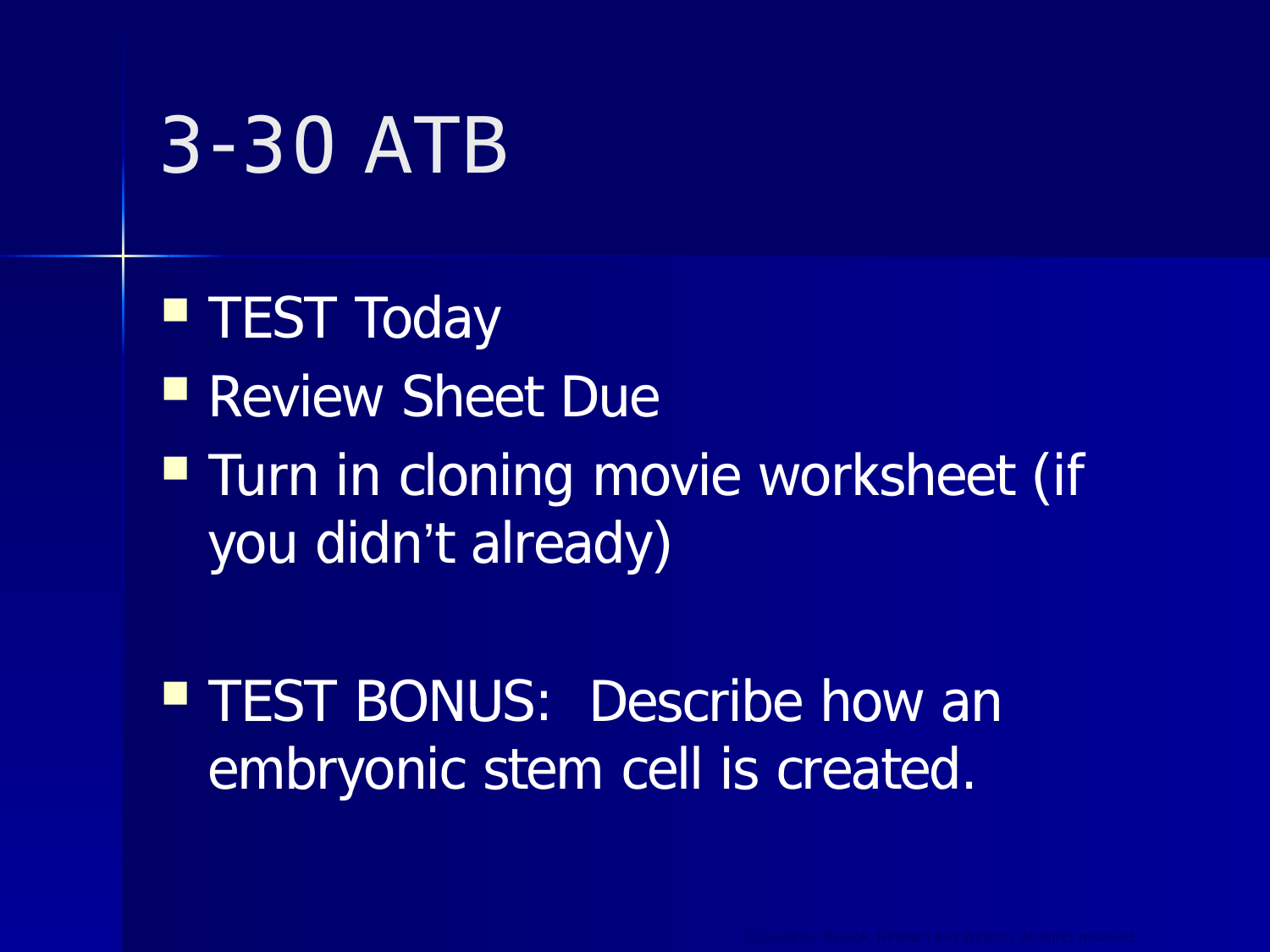

# 3-30 ATB
TEST Today
Review Sheet Due
Turn in cloning movie worksheet (if you didn’t already)

TEST BONUS:  Describe how an embryonic stem cell is created.